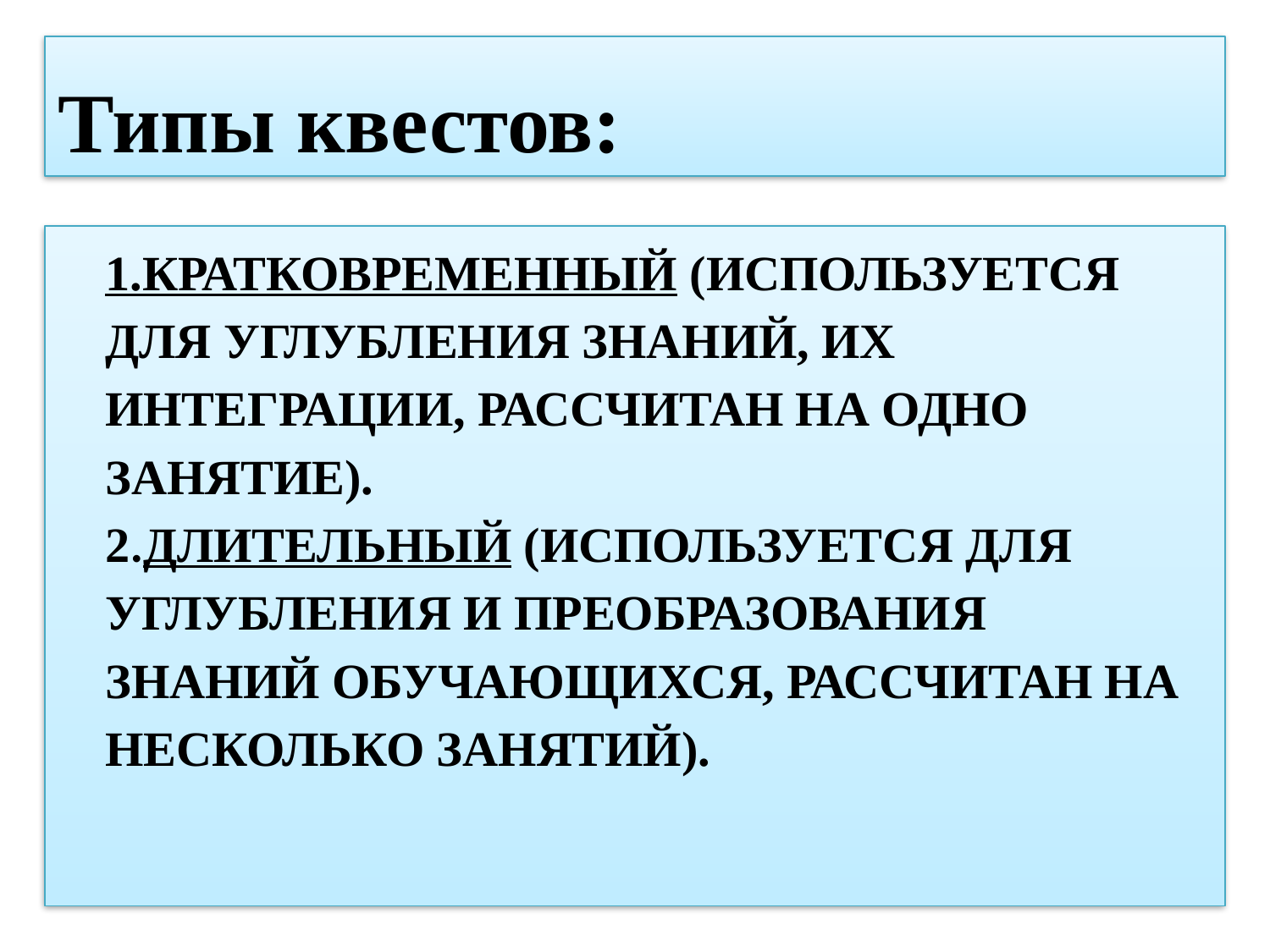

Типы квестов:
# 1.кратковременный (используется для углубления знаний, их интеграции, рассчитан на одно занятие). 2.длительный (используется для углубления и преобразования знаний обучающихся, рассчитан на несколько занятий).